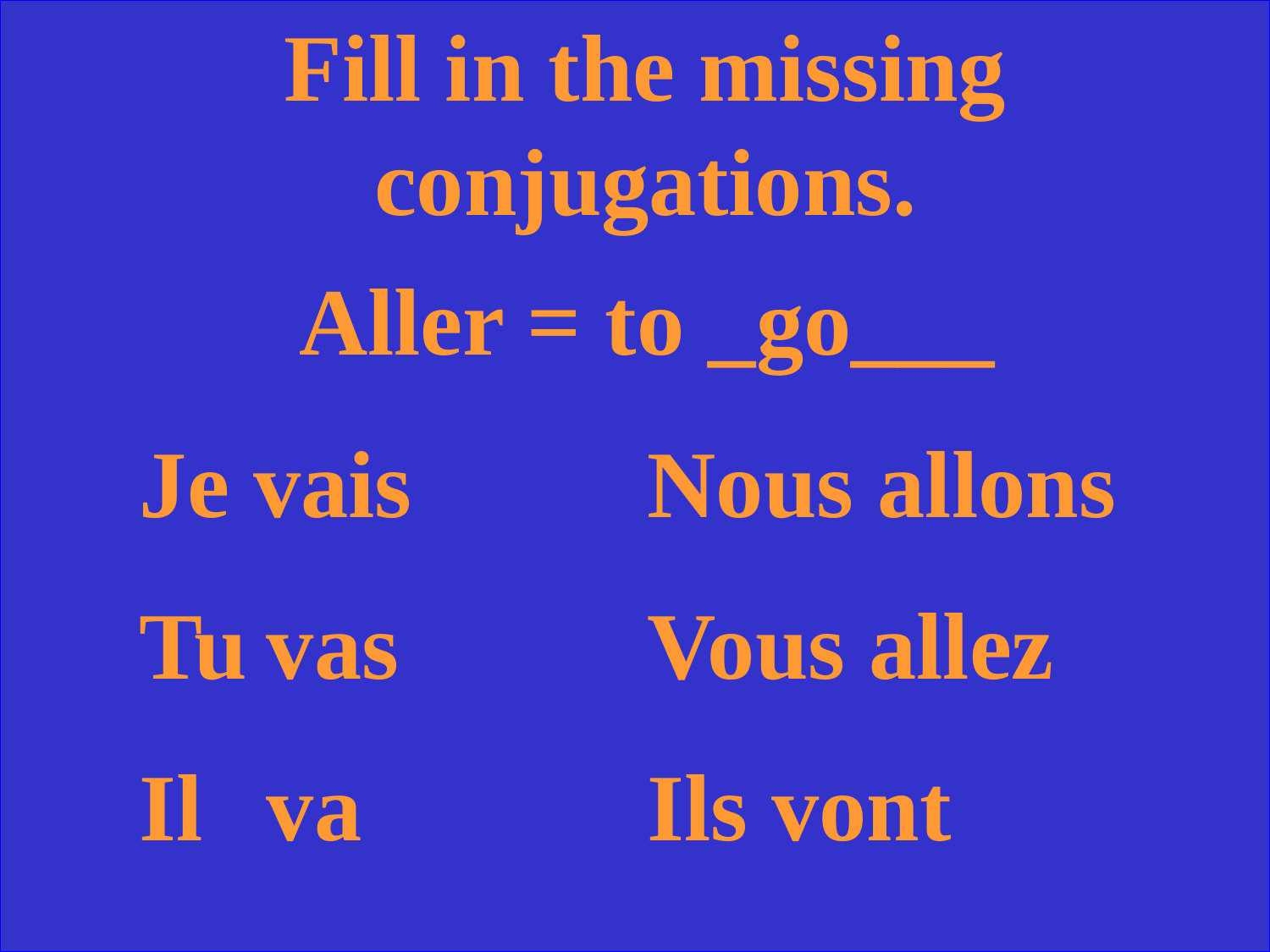

Fill in the missing conjugations.
 Aller = to _go___
Je vais		Nous allons
Tu	vas		Vous allez
Il	va			Ils vont